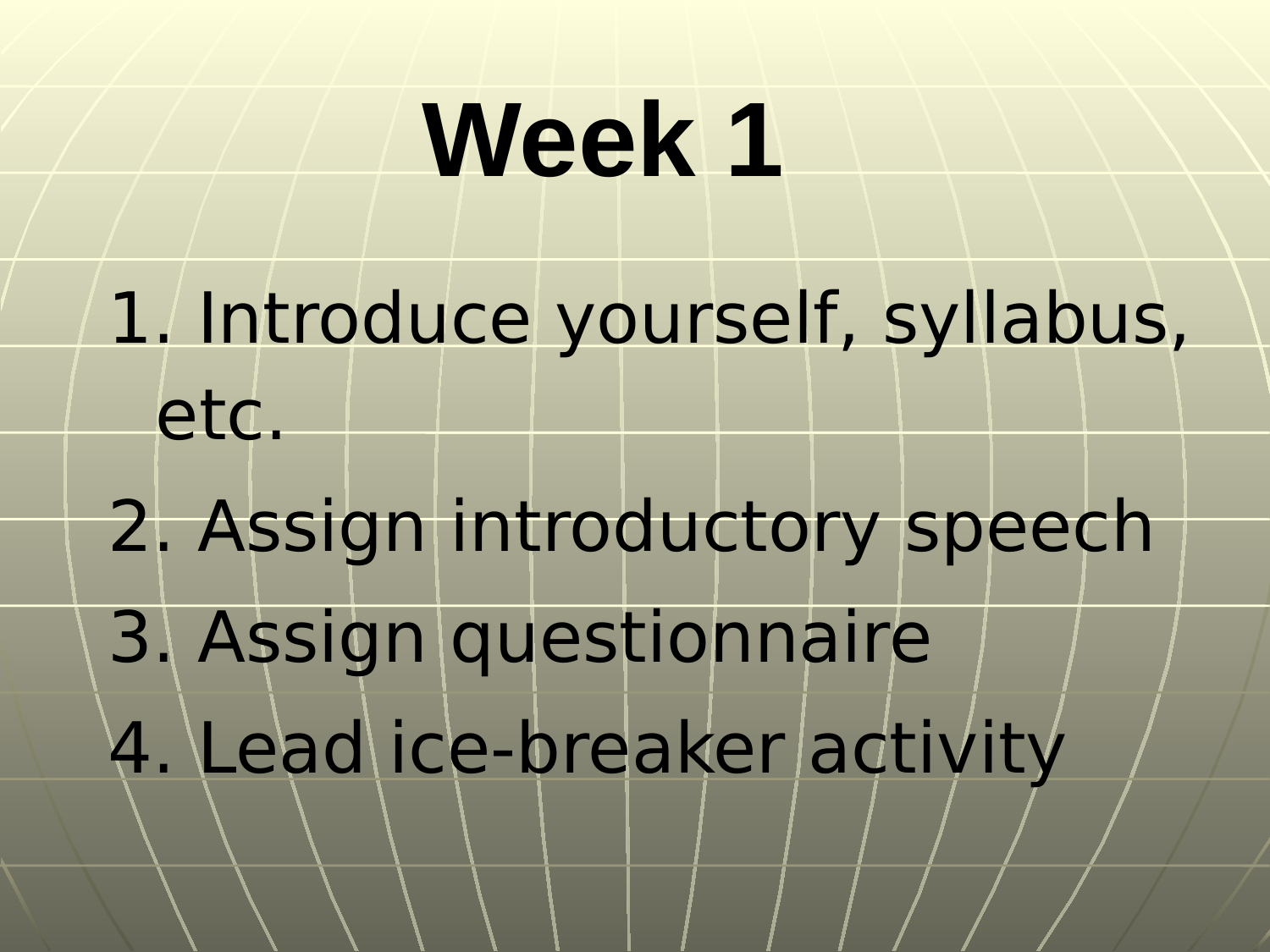

# Week 1
1. Introduce yourself, syllabus, etc.
2. Assign introductory speech
3. Assign questionnaire
4. Lead ice-breaker activity